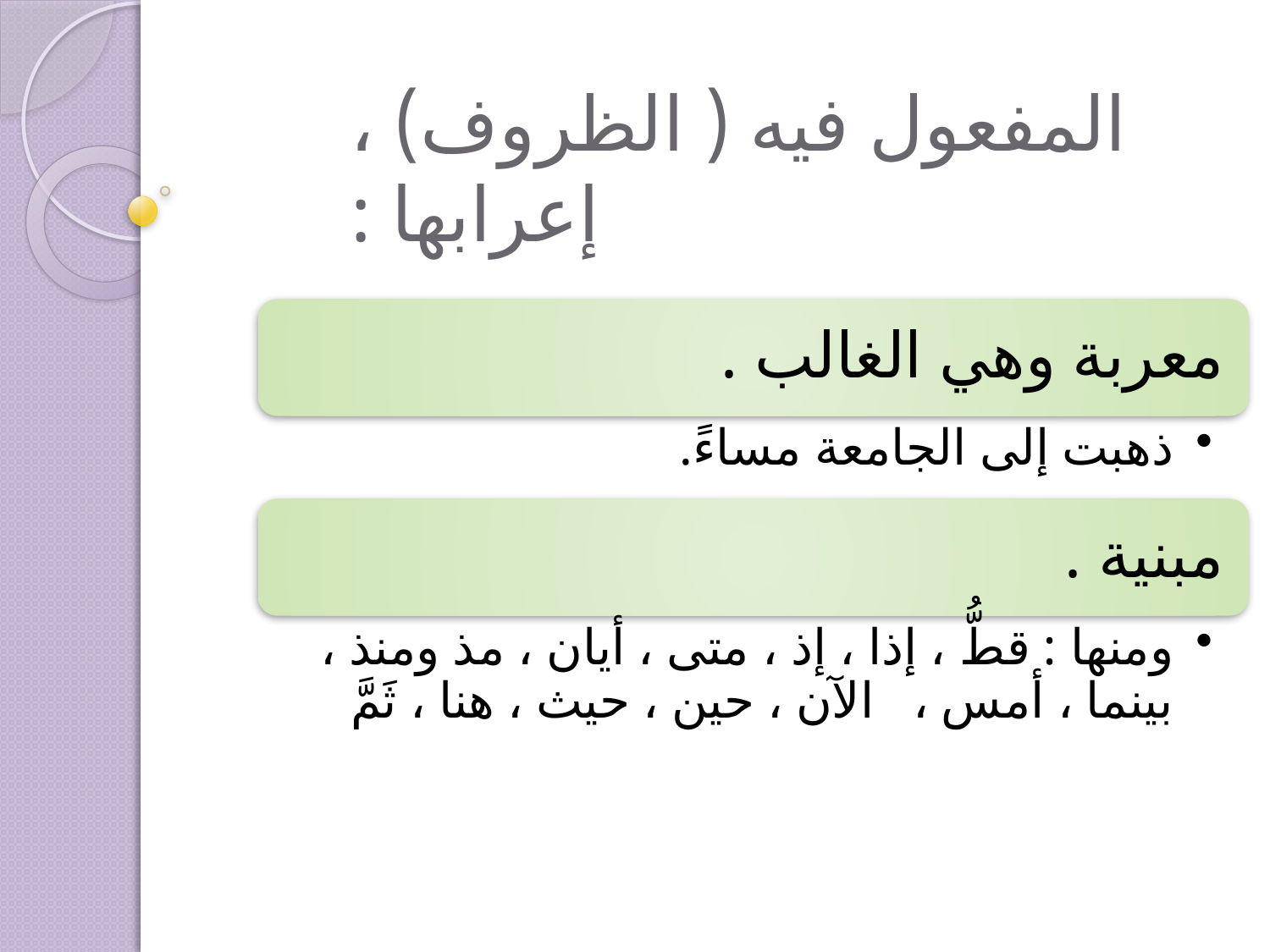

# المفعول فيه ( الظروف) ، إعرابها :
معربة وهي الغالب .
ذهبت إلى الجامعة مساءً.
مبنية .
ومنها : قطُّ ، إذا ، إذ ، متى ، أيان ، مذ ومنذ ، بينما ، أمس ،   الآن ، حين ، حيث ، هنا ، ثَمَّ